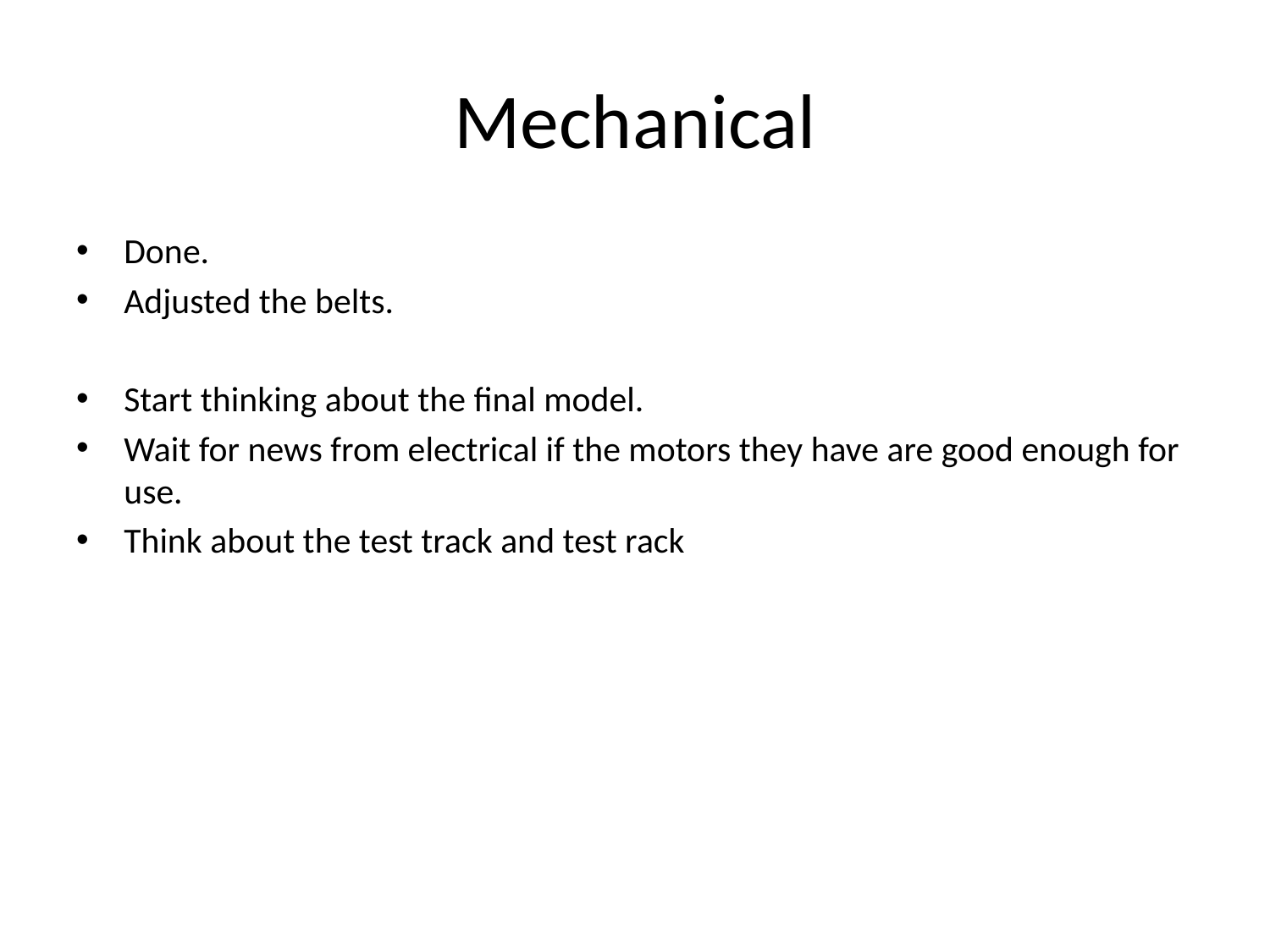

# Mechanical
Done.
Adjusted the belts.

Start thinking about the final model.
Wait for news from electrical if the motors they have are good enough for use.
Think about the test track and test rack